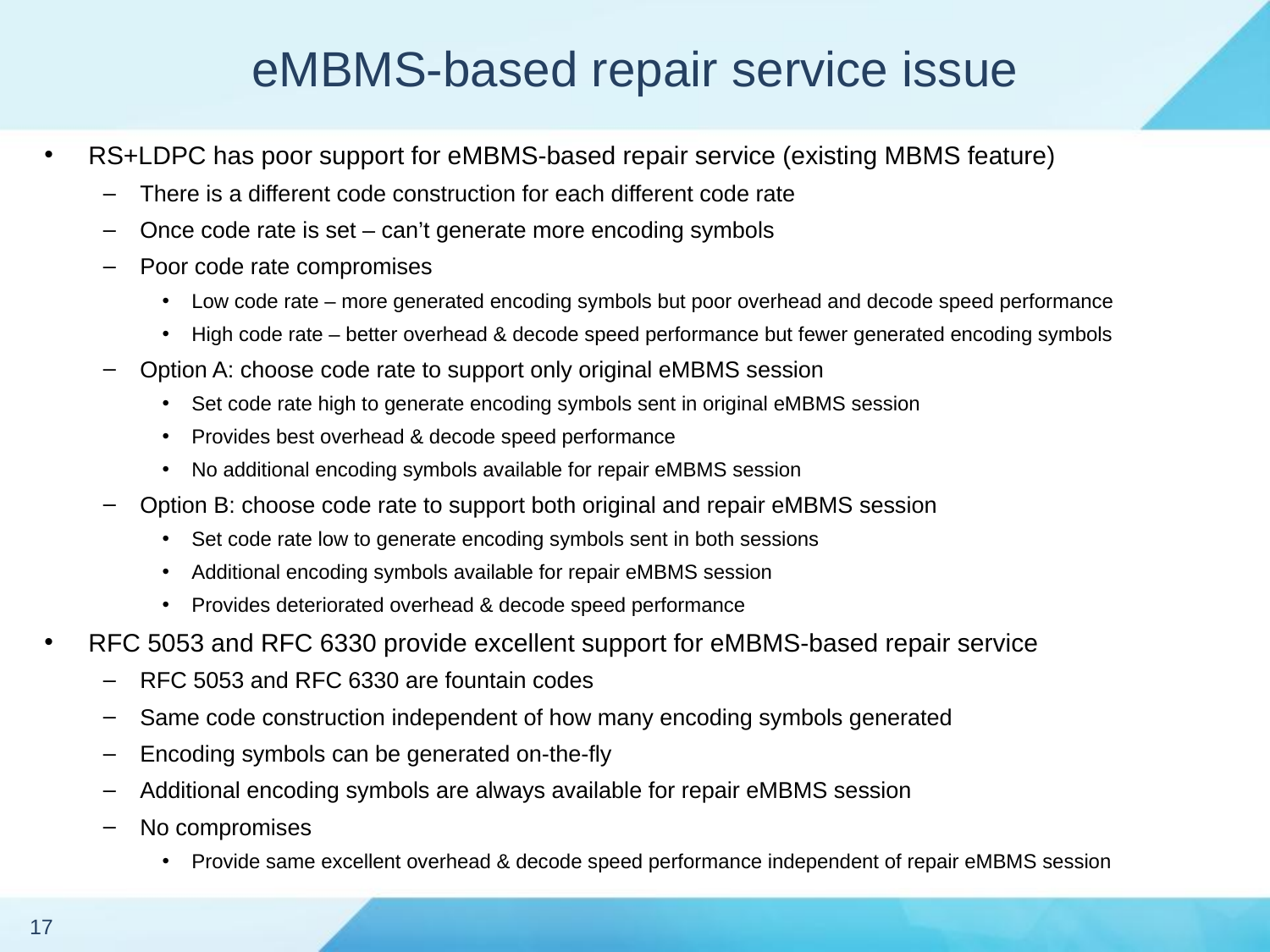

# eMBMS-based repair service issue
RS+LDPC has poor support for eMBMS-based repair service (existing MBMS feature)
There is a different code construction for each different code rate
Once code rate is set – can’t generate more encoding symbols
Poor code rate compromises
Low code rate – more generated encoding symbols but poor overhead and decode speed performance
High code rate – better overhead & decode speed performance but fewer generated encoding symbols
Option A: choose code rate to support only original eMBMS session
Set code rate high to generate encoding symbols sent in original eMBMS session
Provides best overhead & decode speed performance
No additional encoding symbols available for repair eMBMS session
Option B: choose code rate to support both original and repair eMBMS session
Set code rate low to generate encoding symbols sent in both sessions
Additional encoding symbols available for repair eMBMS session
Provides deteriorated overhead & decode speed performance
RFC 5053 and RFC 6330 provide excellent support for eMBMS-based repair service
RFC 5053 and RFC 6330 are fountain codes
Same code construction independent of how many encoding symbols generated
Encoding symbols can be generated on-the-fly
Additional encoding symbols are always available for repair eMBMS session
No compromises
Provide same excellent overhead & decode speed performance independent of repair eMBMS session
17